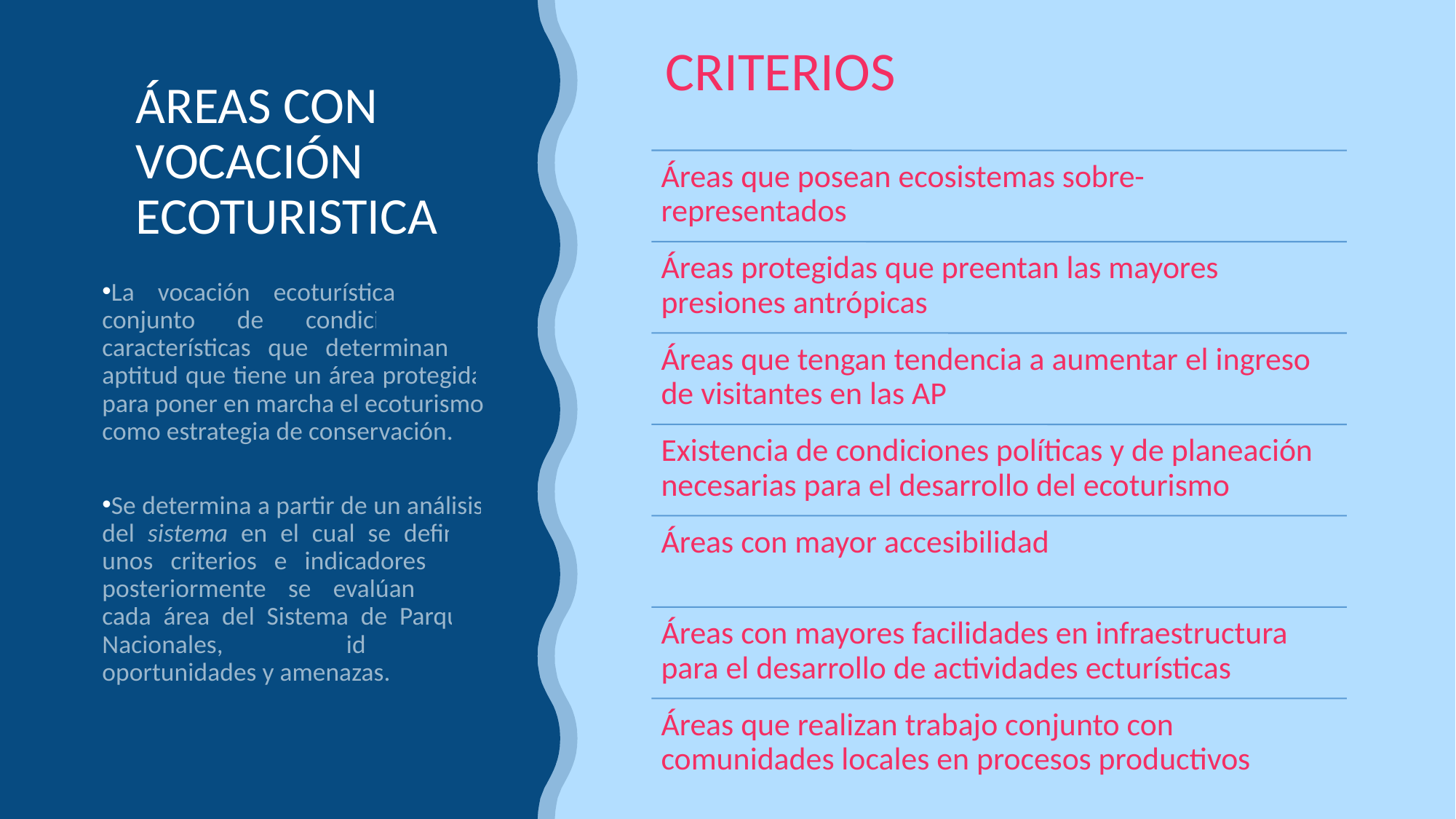

CRITERIOS
ÁREAS CON VOCACIÓN ECOTURISTICA
Áreas que posean ecosistemas sobre- representados
Áreas protegidas que preentan las mayores presiones antrópicas
Áreas que tengan tendencia a aumentar el ingreso de visitantes en las AP
Existencia de condiciones políticas y de planeación necesarias para el desarrollo del ecoturismo
Áreas con mayor accesibilidad
Áreas con mayores facilidades en infraestructura para el desarrollo de actividades ecturísticas
Áreas que realizan trabajo conjunto con comunidades locales en procesos productivos
La vocación ecoturística es el conjunto de condiciones y características que determinan la aptitud que tiene un área protegida para poner en marcha el ecoturismo como estrategia de conservación.

Se determina a partir de un análisis del sistema en el cual se definen unos criterios e indicadores que posteriormente se evalúan para cada área del Sistema de Parques Nacionales, identificando oportunidades y amenazas.